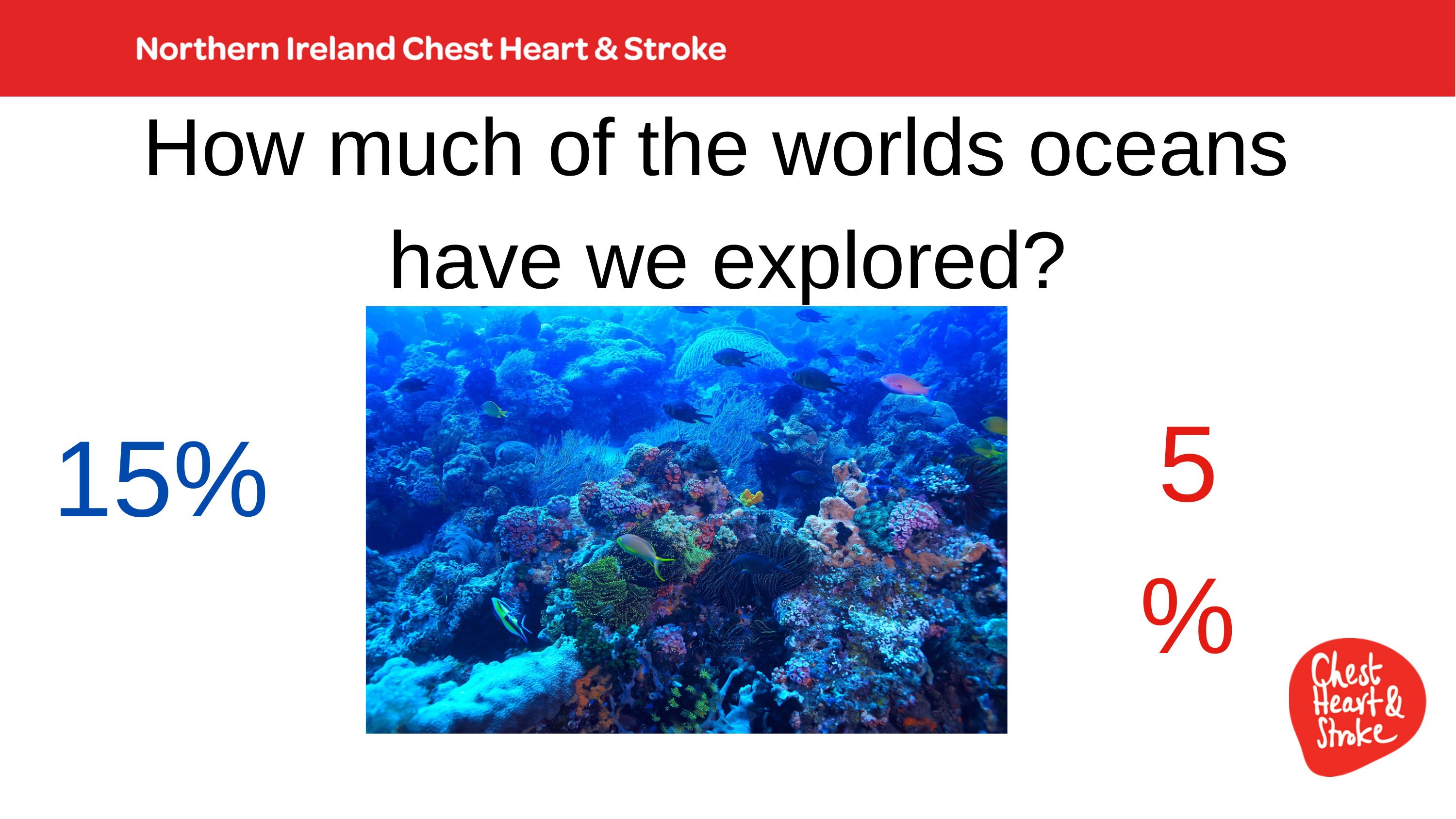

How much of the worlds oceans
have we explored?

5%
15%